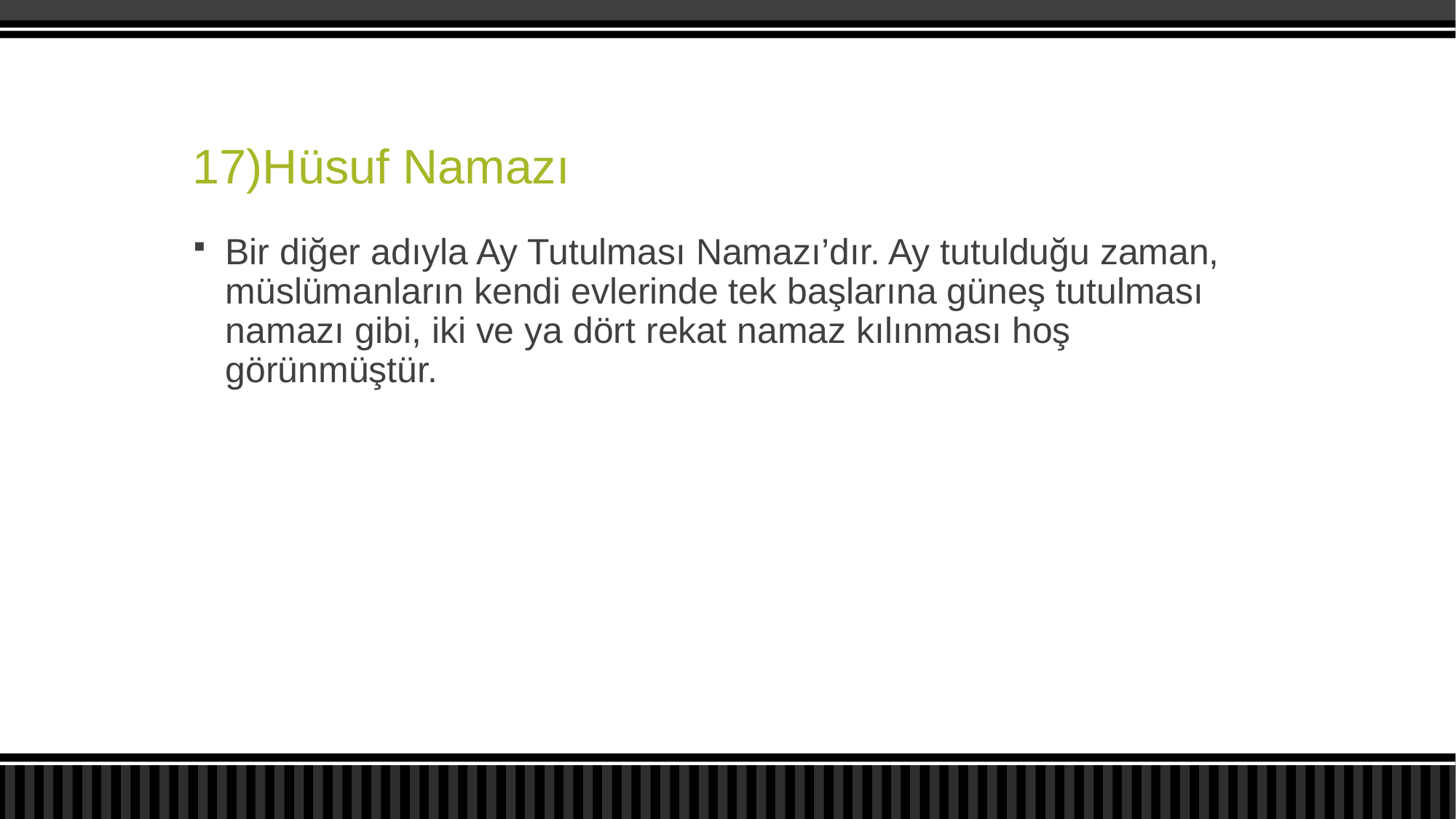

# 17)Hüsuf Namazı
Bir diğer adıyla Ay Tutulması Namazı’dır. Ay tutulduğu zaman, müslümanların kendi evlerinde tek başlarına güneş tutulması namazı gibi, iki ve ya dört rekat namaz kılınması hoş görünmüştür.